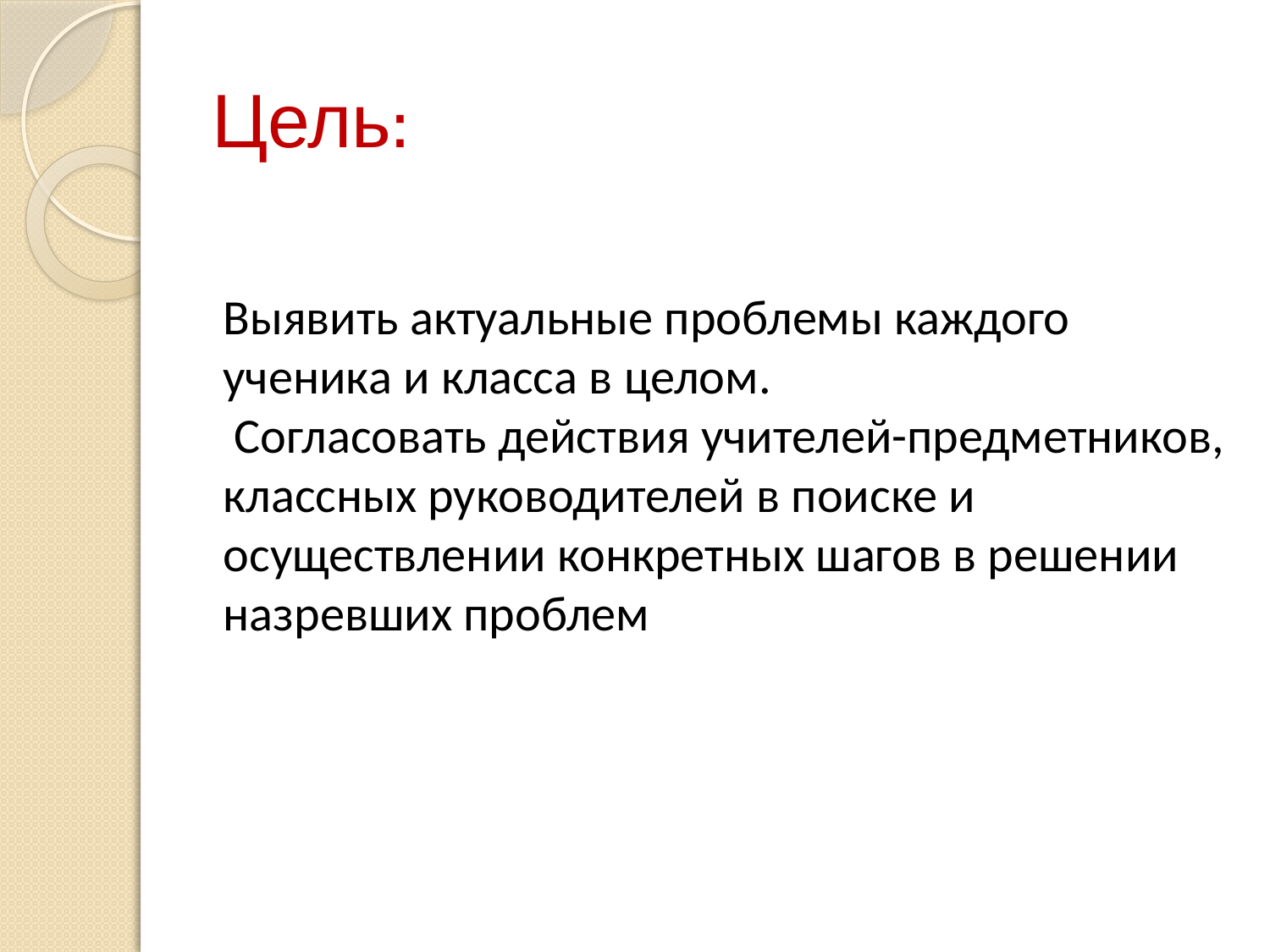

# Цель:

Выявить актуальные проблемы каждого ученика и класса в целом.
 Согласовать действия учителей-предметников, классных руководителей в поиске и осуществлении конкретных шагов в решении назревших проблем